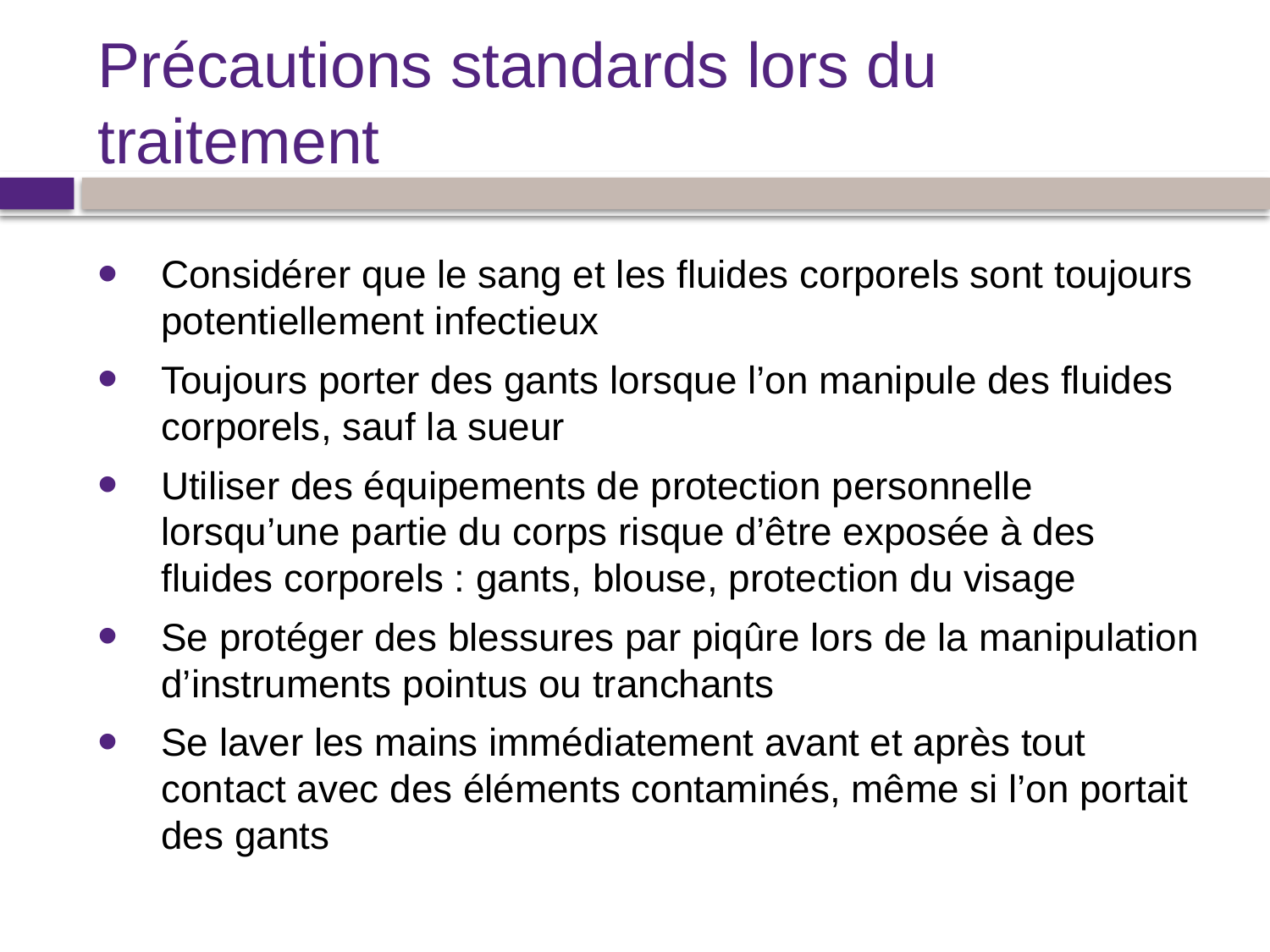

# Précautions standards lors du traitement
Considérer que le sang et les fluides corporels sont toujours potentiellement infectieux
Toujours porter des gants lorsque l’on manipule des fluides corporels, sauf la sueur
Utiliser des équipements de protection personnelle lorsqu’une partie du corps risque d’être exposée à des fluides corporels : gants, blouse, protection du visage
Se protéger des blessures par piqûre lors de la manipulation d’instruments pointus ou tranchants
Se laver les mains immédiatement avant et après tout contact avec des éléments contaminés, même si l’on portait des gants